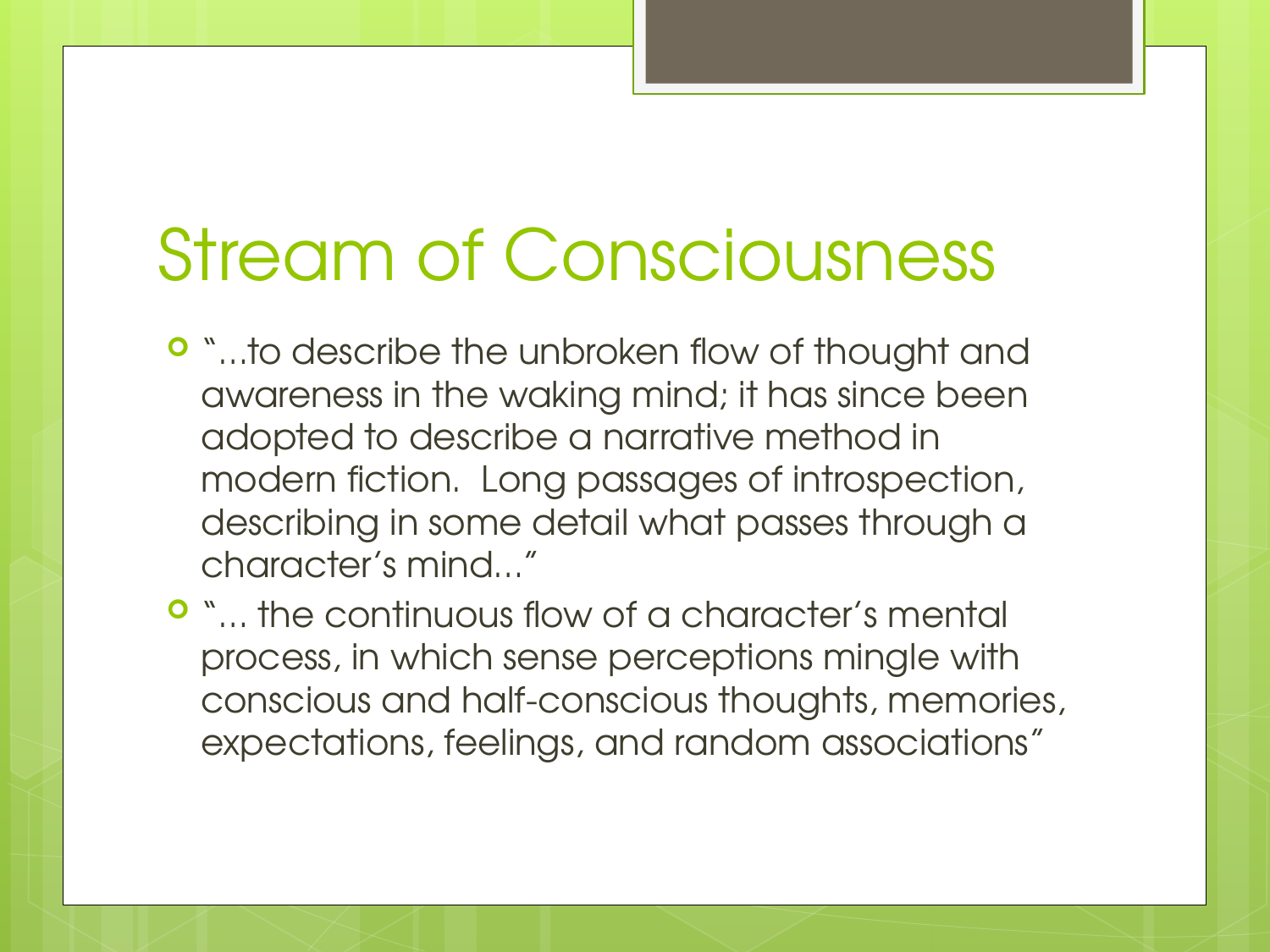

# Stream of Consciousness
“…to describe the unbroken flow of thought and awareness in the waking mind; it has since been adopted to describe a narrative method in modern fiction.  Long passages of introspection, describing in some detail what passes through a character’s mind…”
“… the continuous flow of a character’s mental process, in which sense perceptions mingle with conscious and half-conscious thoughts, memories, expectations, feelings, and random associations”